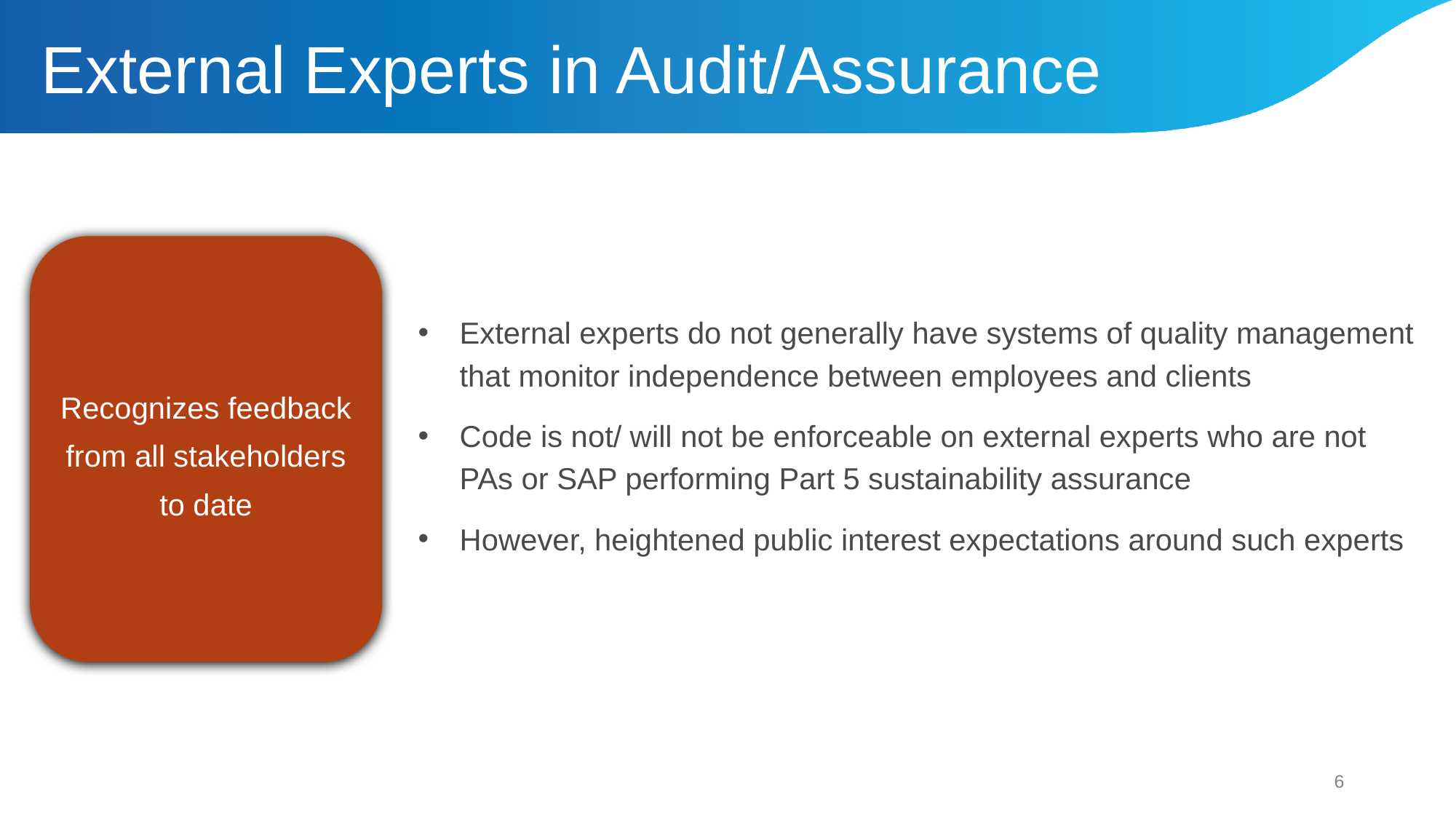

# External Experts in Audit/Assurance
Recognizes feedback from all stakeholders to date
External experts do not generally have systems of quality management that monitor independence between employees and clients
Code is not/ will not be enforceable on external experts who are not PAs or SAP performing Part 5 sustainability assurance
However, heightened public interest expectations around such experts
6